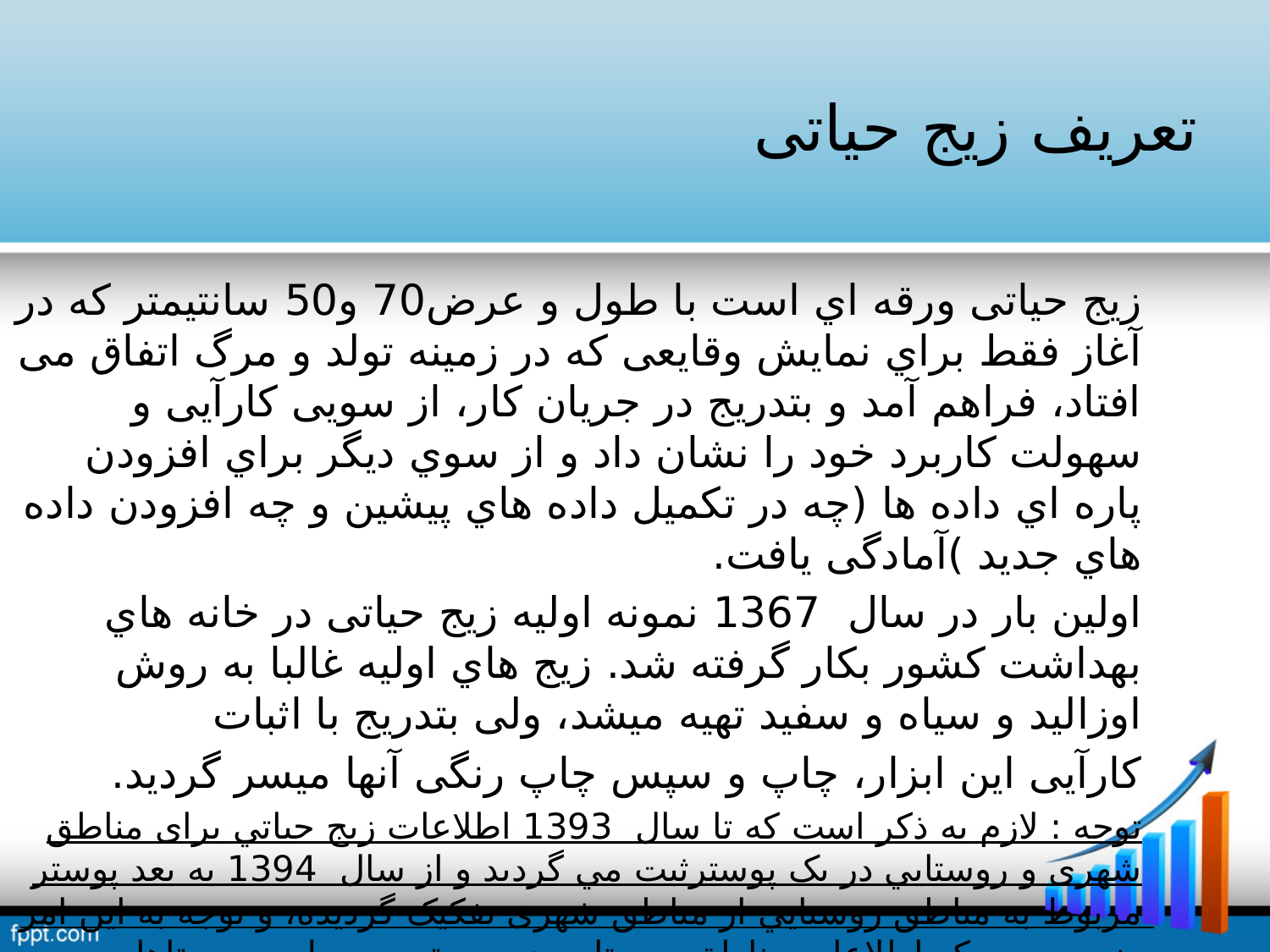

# تعریف زیج حیاتی
زیج حياتی ورقه اي است با طول و عرض70 و50 سانتيمتر كه در آغاز فقط براي نمایش وقایعی كه در زمينه تولد و مرگ اتفاق می افتاد، فراهم آمد و بتدریج در جریان كار، از سویی كارآیی و سهولت كاربرد خود را نشان داد و از سوي دیگر براي افزودن پاره اي داده ها (چه در تکميل داده هاي پيشين و چه افزودن داده هاي جدید )آمادگی یافت.
اولين بار در سال  1367 نمونه اوليه زیج حياتی در خانه هاي بهداشت كشور بکار گرفته شد. زیج هاي اوليه غالبا به روش اوزاليد و سياه و سفيد تهيه میشد، ولی بتدریج با اثبات
كارآیی این ابزار، چاپ و سپس چاپ رنگی آنها ميسر گردید.
توجه : لازم به ذکر است که تا سال  1393 اطلاعات زیج حياتي برای مناطق شهری و روستایي در یک پوسترثبت مي گردید و از سال  1394 به بعد پوستر مربوط به مناطق روستایي از مناطق شهری تفکيک گردیده، و توجه به این امر ضروریست که اطلاعات مناطق روستایي در پوستر مربوط به روستاها و اطلاعات مناطق شهری در پوستر مربوط به مناطق شهری ثبت گردد.